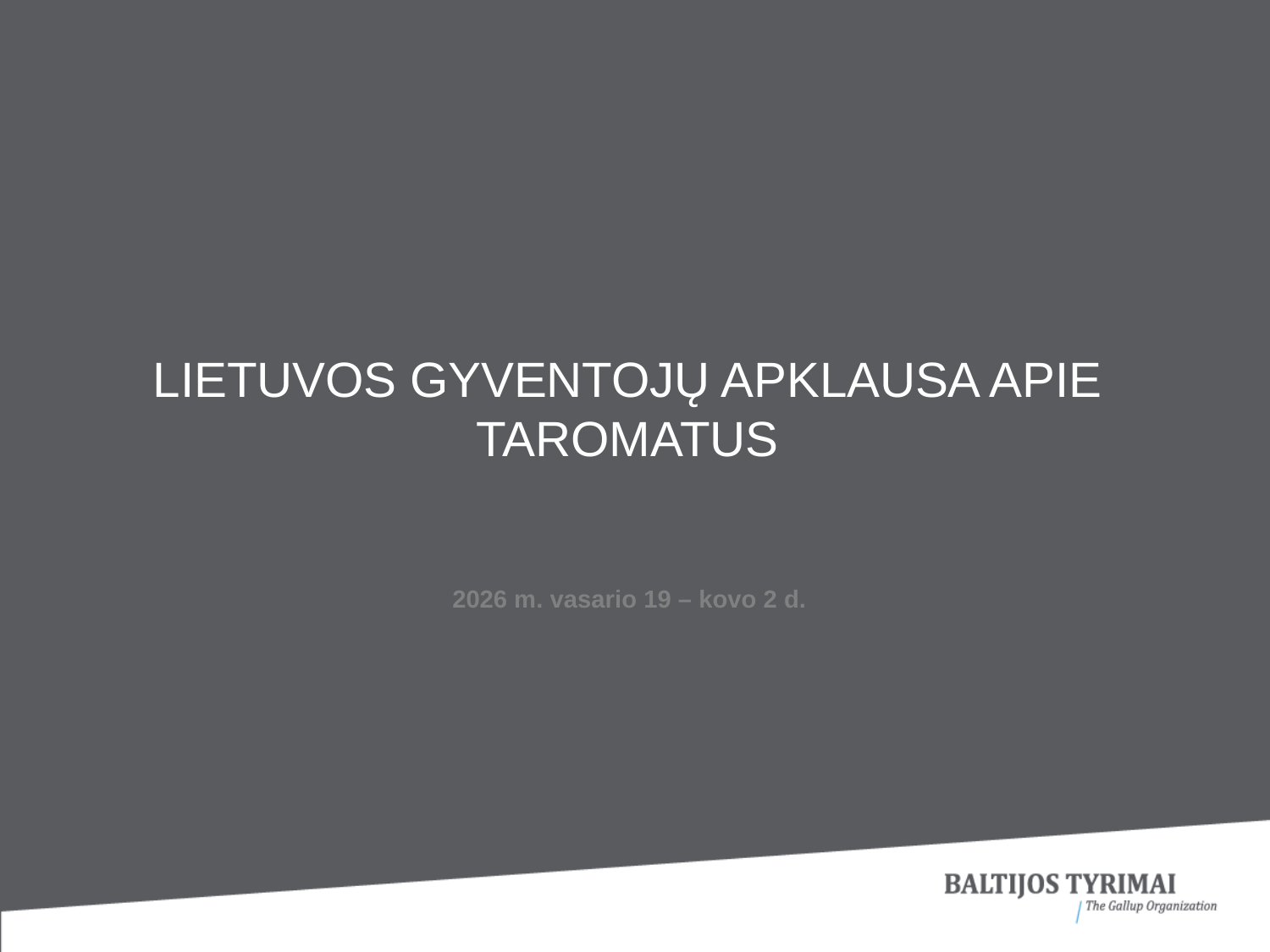

# LIETUVOS GYVENTOJŲ APKLAUSA APIE TAROMATUS
2026 m. vasario 19 – kovo 2 d.